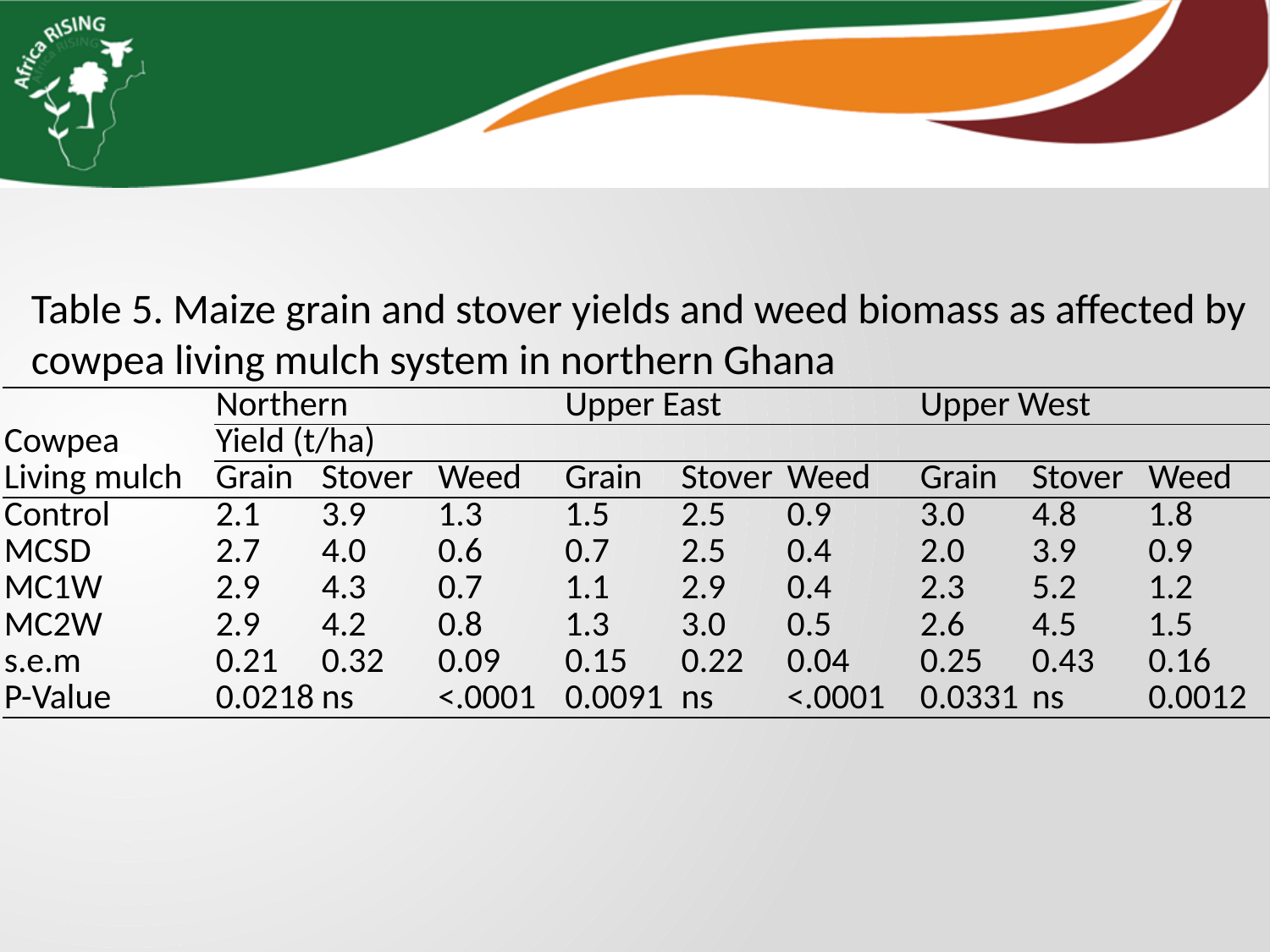

Table 5. Maize grain and stover yields and weed biomass as affected by cowpea living mulch system in northern Ghana
|  | Northern |  |  |  | Upper East |  |  |  |  | Upper West |  |  |
| --- | --- | --- | --- | --- | --- | --- | --- | --- | --- | --- | --- | --- |
| Cowpea | Yield (t/ha) |  |  |  |  |  |  |  |  |  |  |  |
| Living mulch | Grain | Stover | Weed |  | Grain | Stover | Weed |  |  | Grain | Stover | Weed |
| Control | 2.1 | 3.9 | 1.3 |  | 1.5 | 2.5 | 0.9 |  |  | 3.0 | 4.8 | 1.8 |
| MCSD | 2.7 | 4.0 | 0.6 |  | 0.7 | 2.5 | 0.4 |  |  | 2.0 | 3.9 | 0.9 |
| MC1W | 2.9 | 4.3 | 0.7 |  | 1.1 | 2.9 | 0.4 |  |  | 2.3 | 5.2 | 1.2 |
| MC2W | 2.9 | 4.2 | 0.8 |  | 1.3 | 3.0 | 0.5 |  |  | 2.6 | 4.5 | 1.5 |
| s.e.m | 0.21 | 0.32 | 0.09 |  | 0.15 | 0.22 | 0.04 |  |  | 0.25 | 0.43 | 0.16 |
| P-Value | 0.0218 | ns | <.0001 |  | 0.0091 | ns | <.0001 |  |  | 0.0331 | ns | 0.0012 |